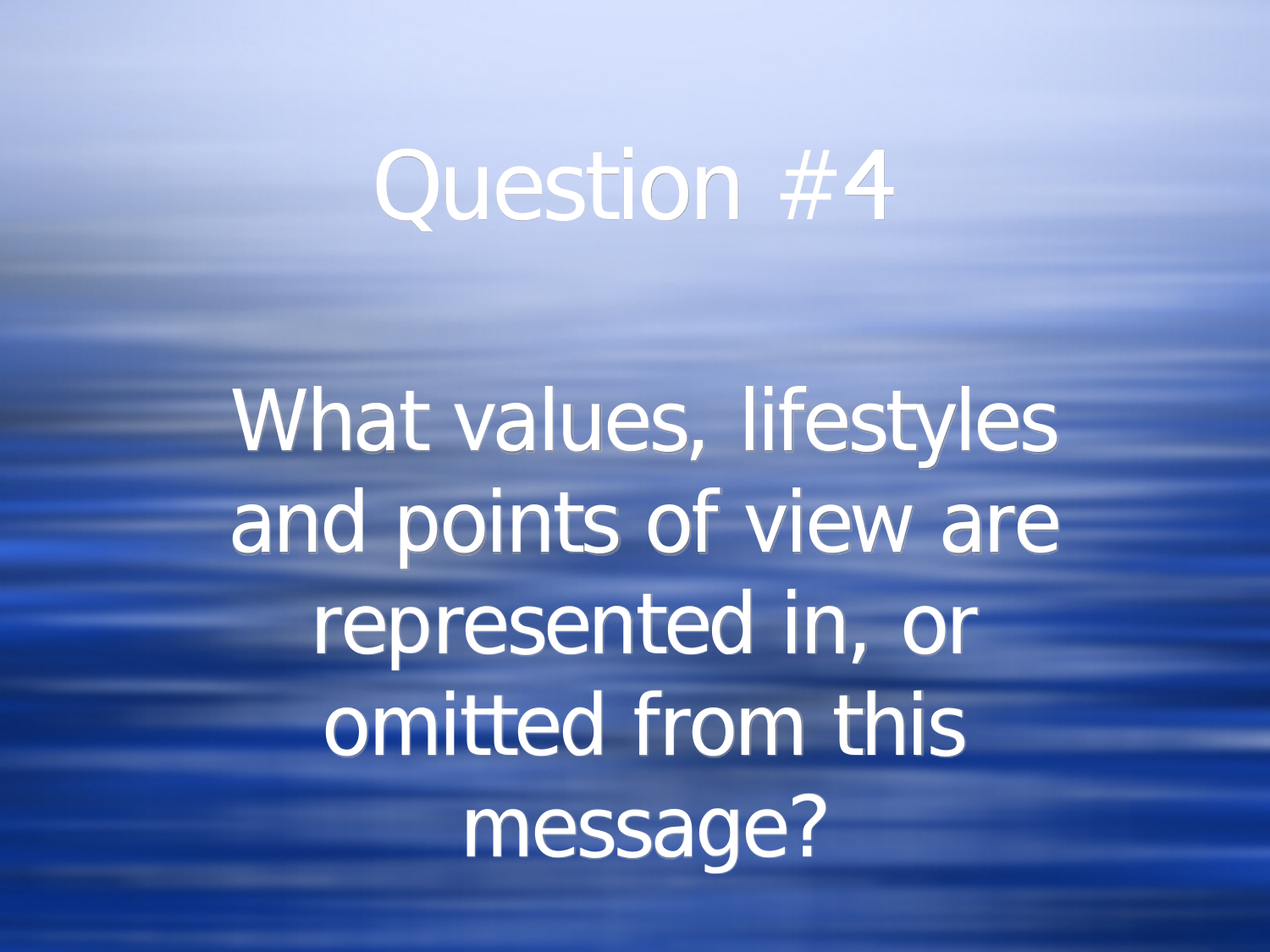

# Question #4
What values, lifestyles and points of view are represented in, or omitted from this message?